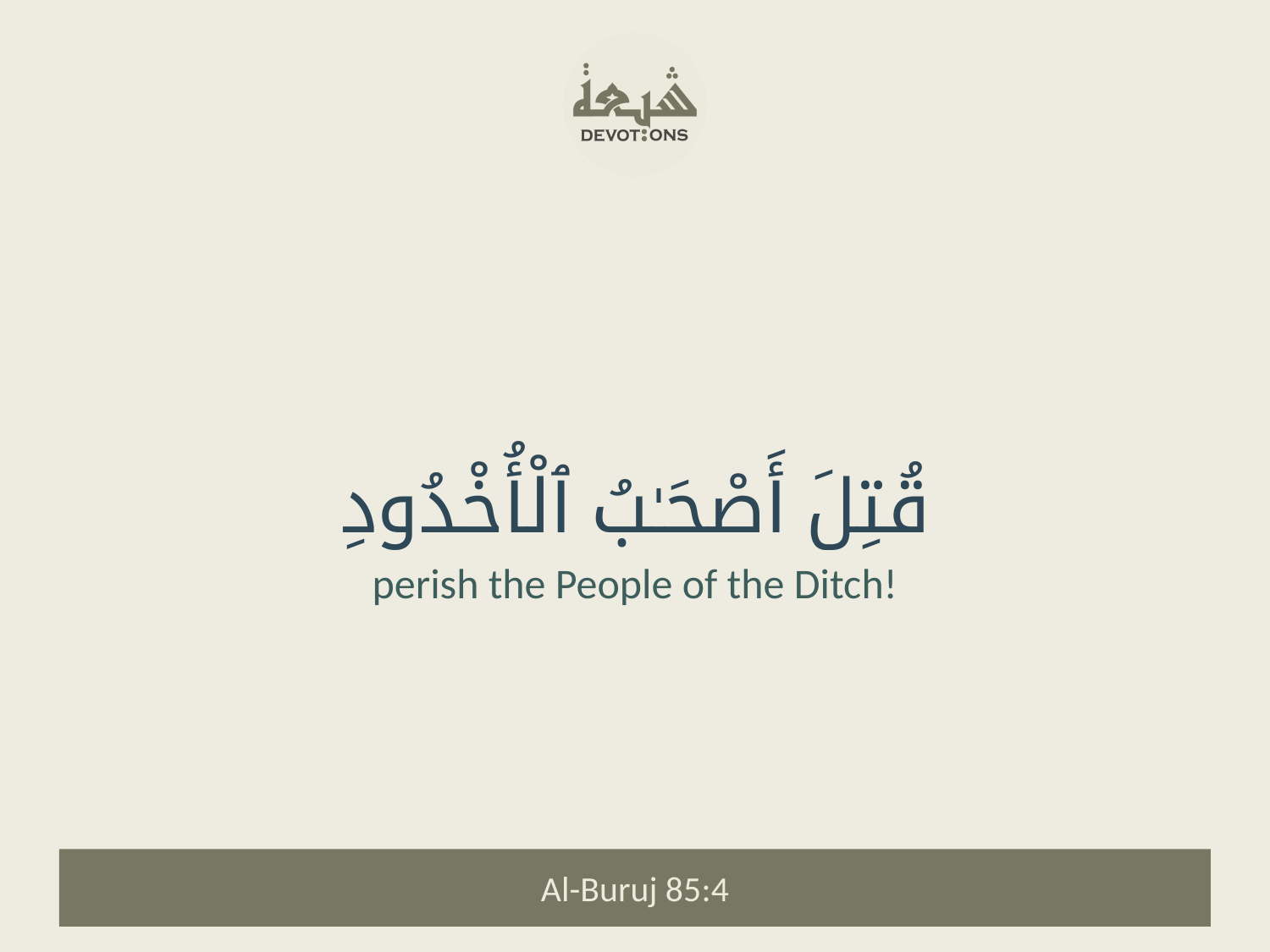

قُتِلَ أَصْحَـٰبُ ٱلْأُخْدُودِ
perish the People of the Ditch!
Al-Buruj 85:4